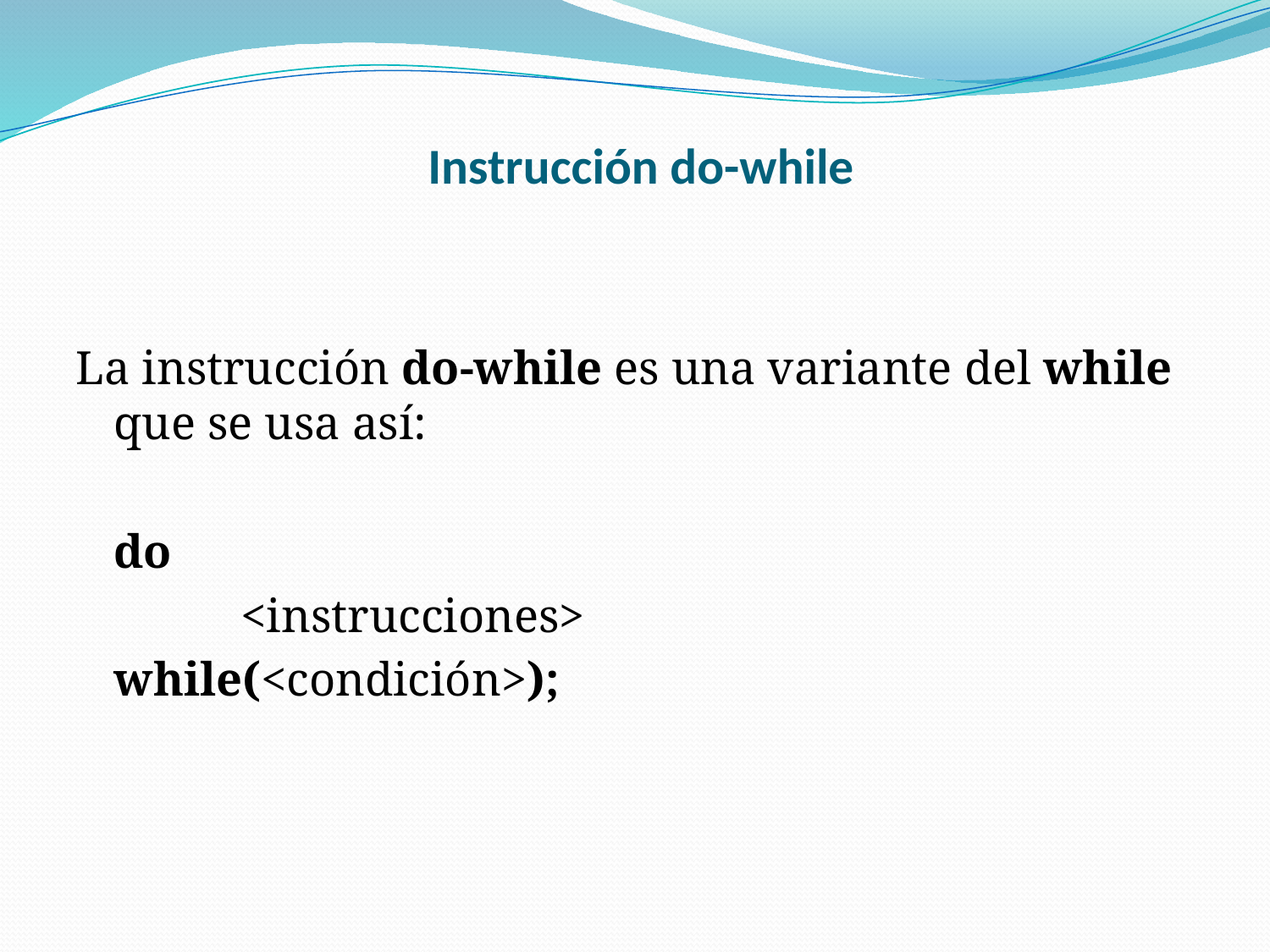

# Instrucción do-while

La instrucción do-while es una variante del while que se usa así:

	do
		<instrucciones>
	while(<condición>);